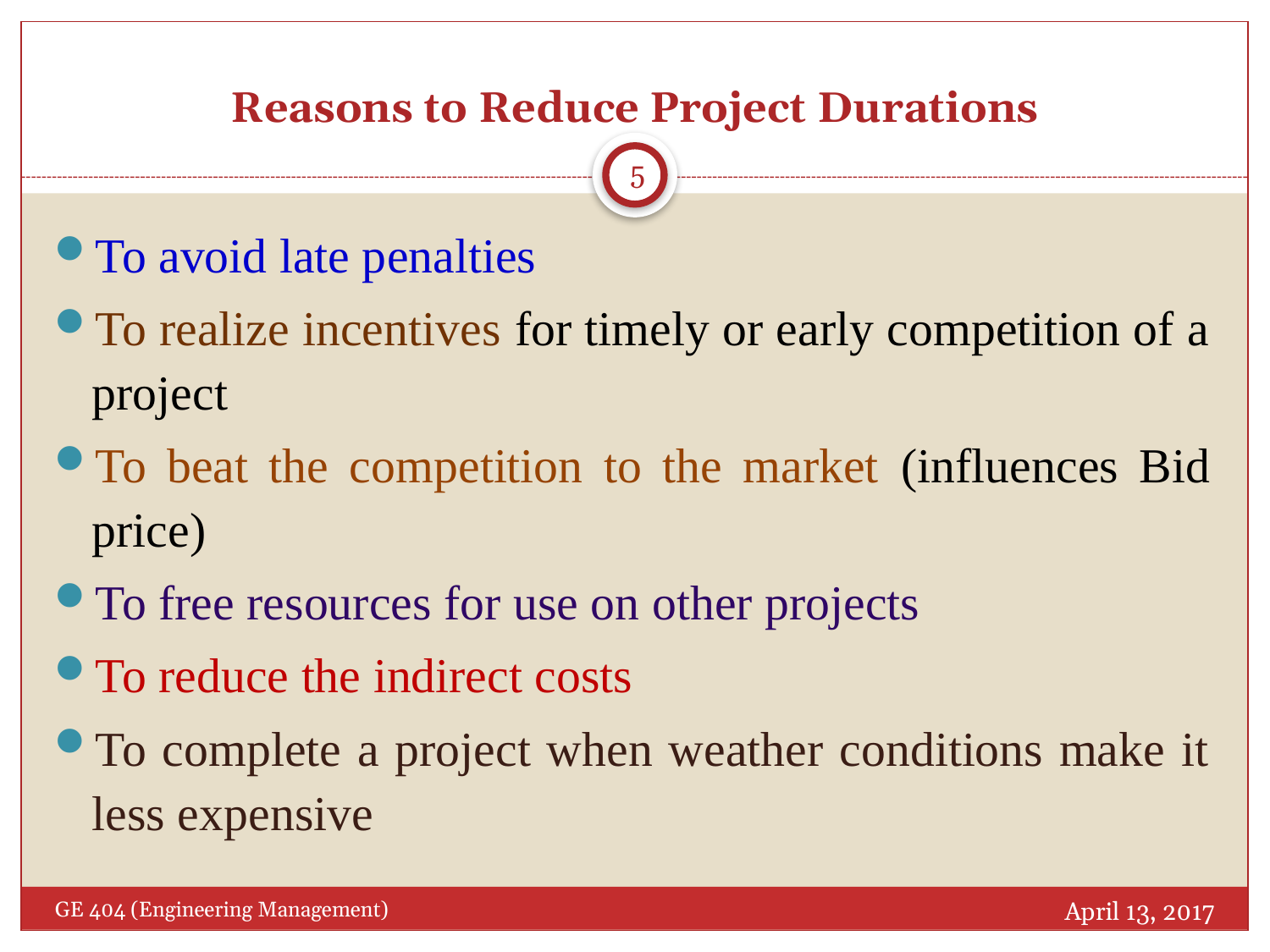

# Reasons to Reduce Project Durations
5
To avoid late penalties
To realize incentives for timely or early competition of a project
To beat the competition to the market (influences Bid price)
To free resources for use on other projects
To reduce the indirect costs
To complete a project when weather conditions make it less expensive

April 13, 2017
GE 404 (Engineering Management)